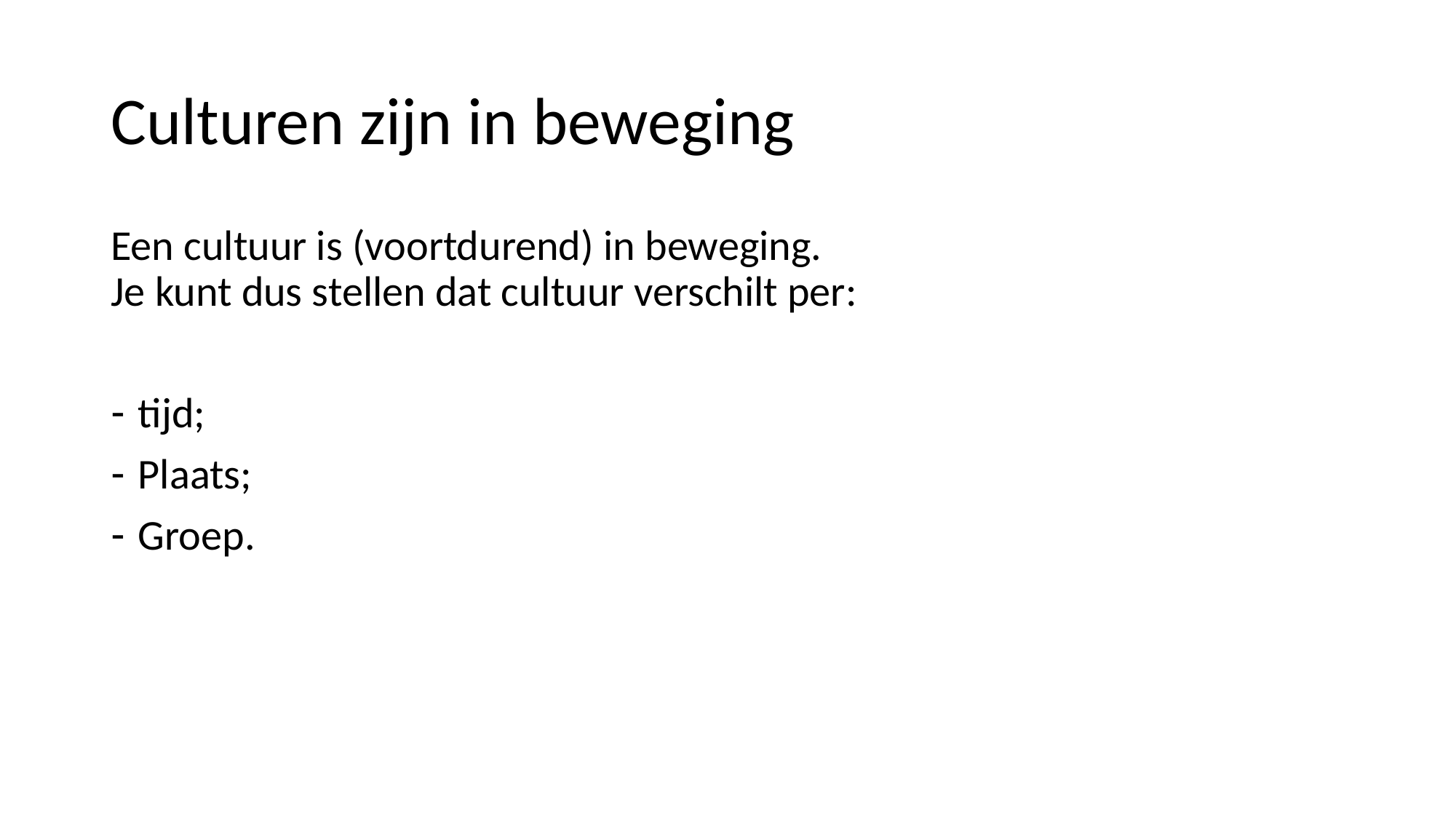

# Culturen zijn in beweging
Een cultuur is (voortdurend) in beweging.
Je kunt dus stellen dat cultuur verschilt per:

tijd;
Plaats;
Groep.